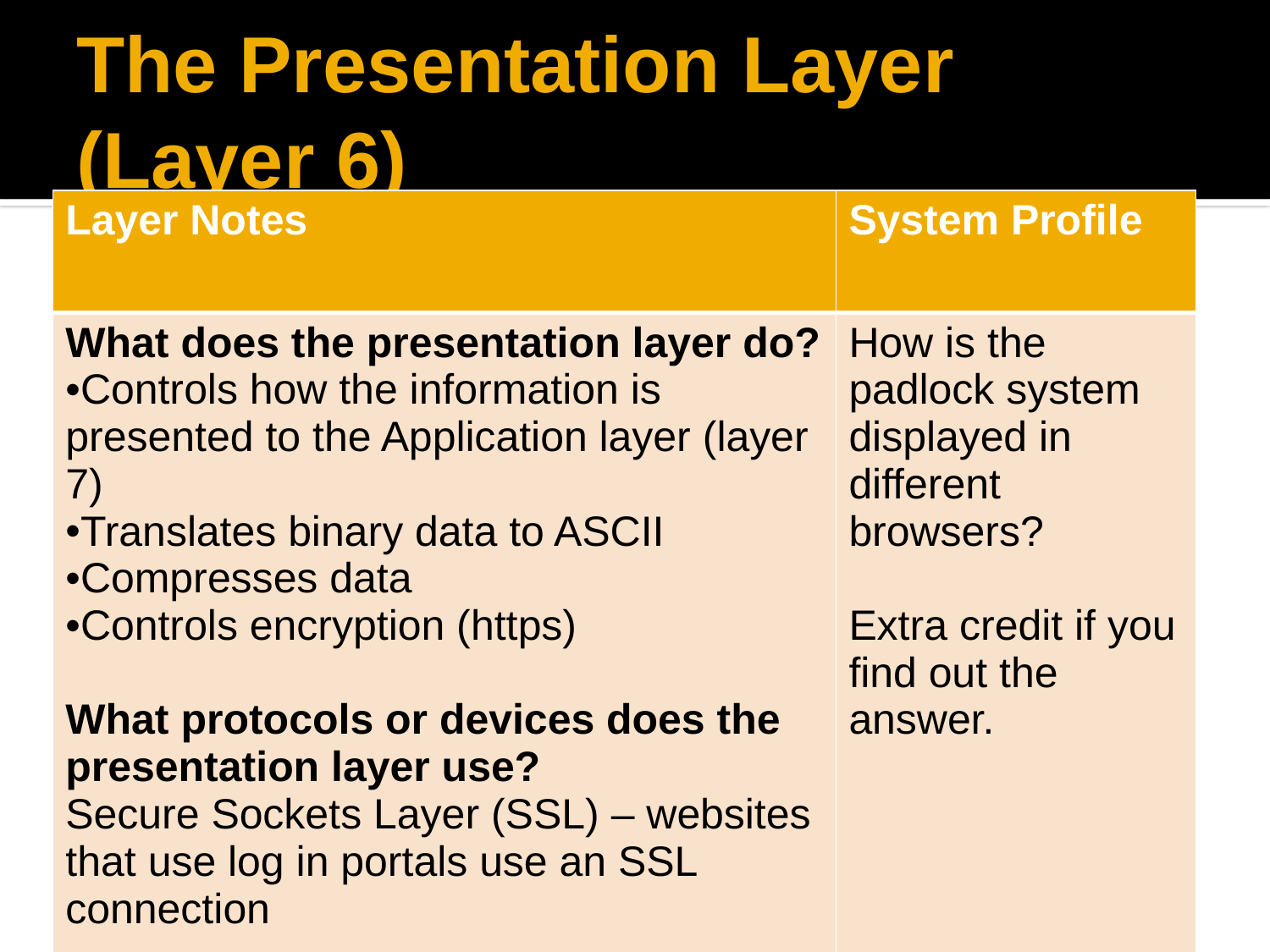

# The Presentation Layer (Layer 6)
| Layer Notes | System Profile |
| --- | --- |
| What does the presentation layer do? Controls how the information is presented to the Application layer (layer 7) Translates binary data to ASCII Compresses data Controls encryption (https) What protocols or devices does the presentation layer use? Secure Sockets Layer (SSL) – websites that use log in portals use an SSL connection | How is the padlock system displayed in different browsers? Extra credit if you find out the answer. |